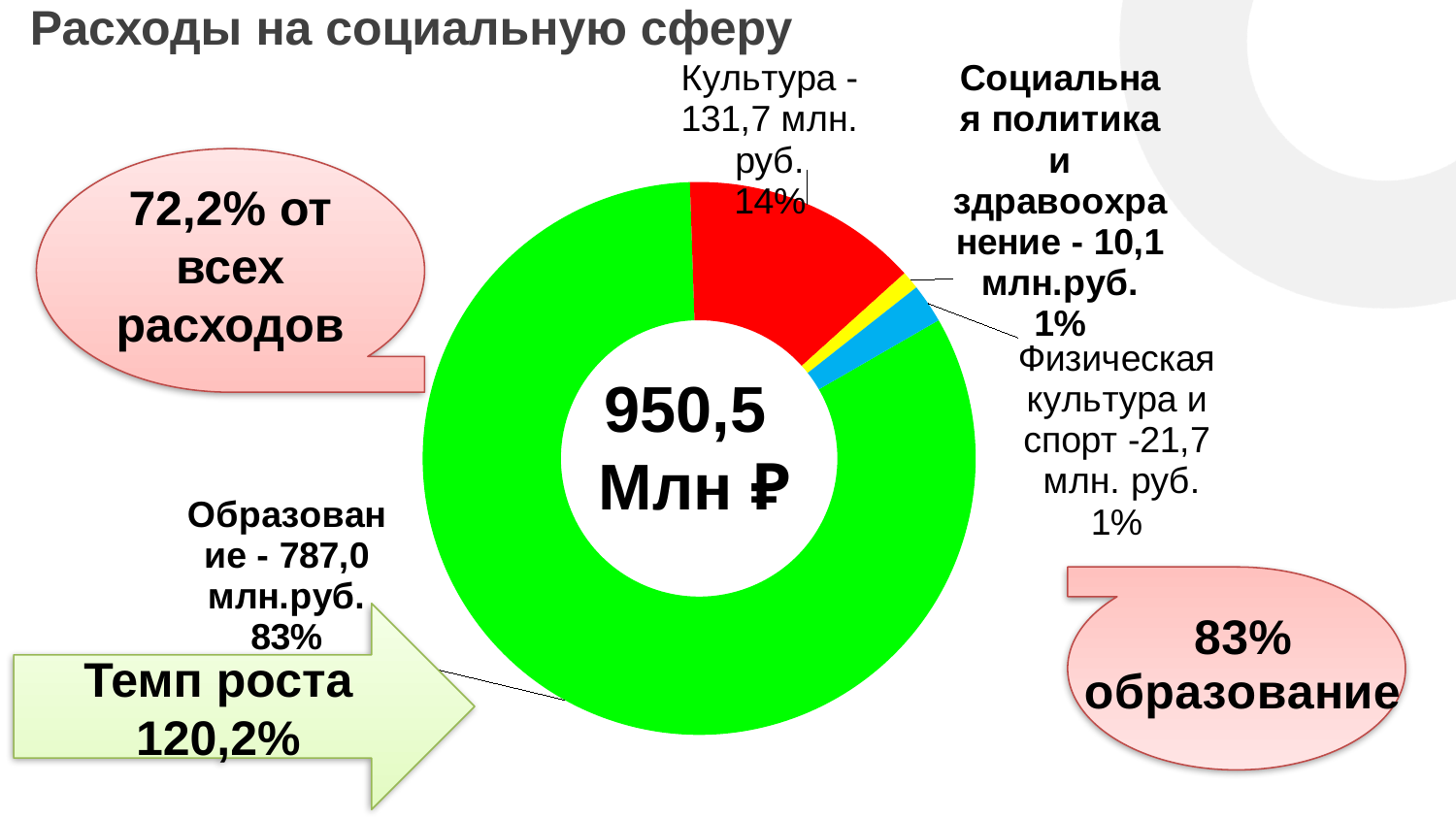

# Расходы на социальную сферу

### Chart

| Category | 2025 |
|---|---|
| Образование - 787,0 млн.руб. | 787.0 |
| Культура - 1131,7 млн.руб. | 131.7 |
| Социальная политика и здравоохранение - 10,1 млн.руб. | 10.1 |
| Физическая культура, спорт -21,7 млн.руб. | 21.7 |
72,2% от всех расходов
950,5
Млн ₽
Темп роста 120,2%